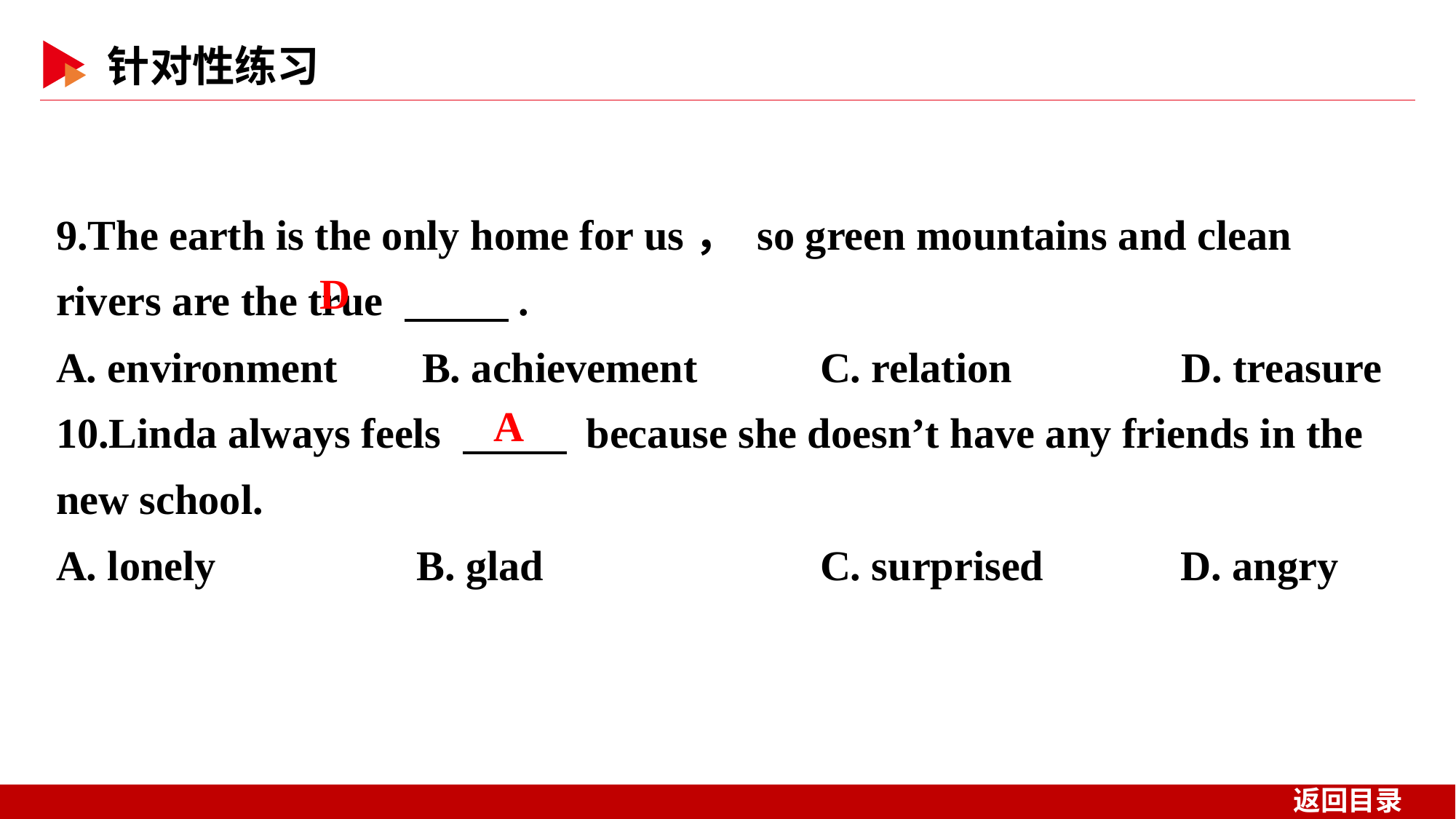

9.The earth is the only home for us， so green mountains and clean rivers are the true 　  　.
A. environment        B. achievement		C. relation                D. treasure
10.Linda always feels 　  　 because she doesn’t have any friends in the new school.
A. lonely                   B. glad			C. surprised             D. angry
D
A